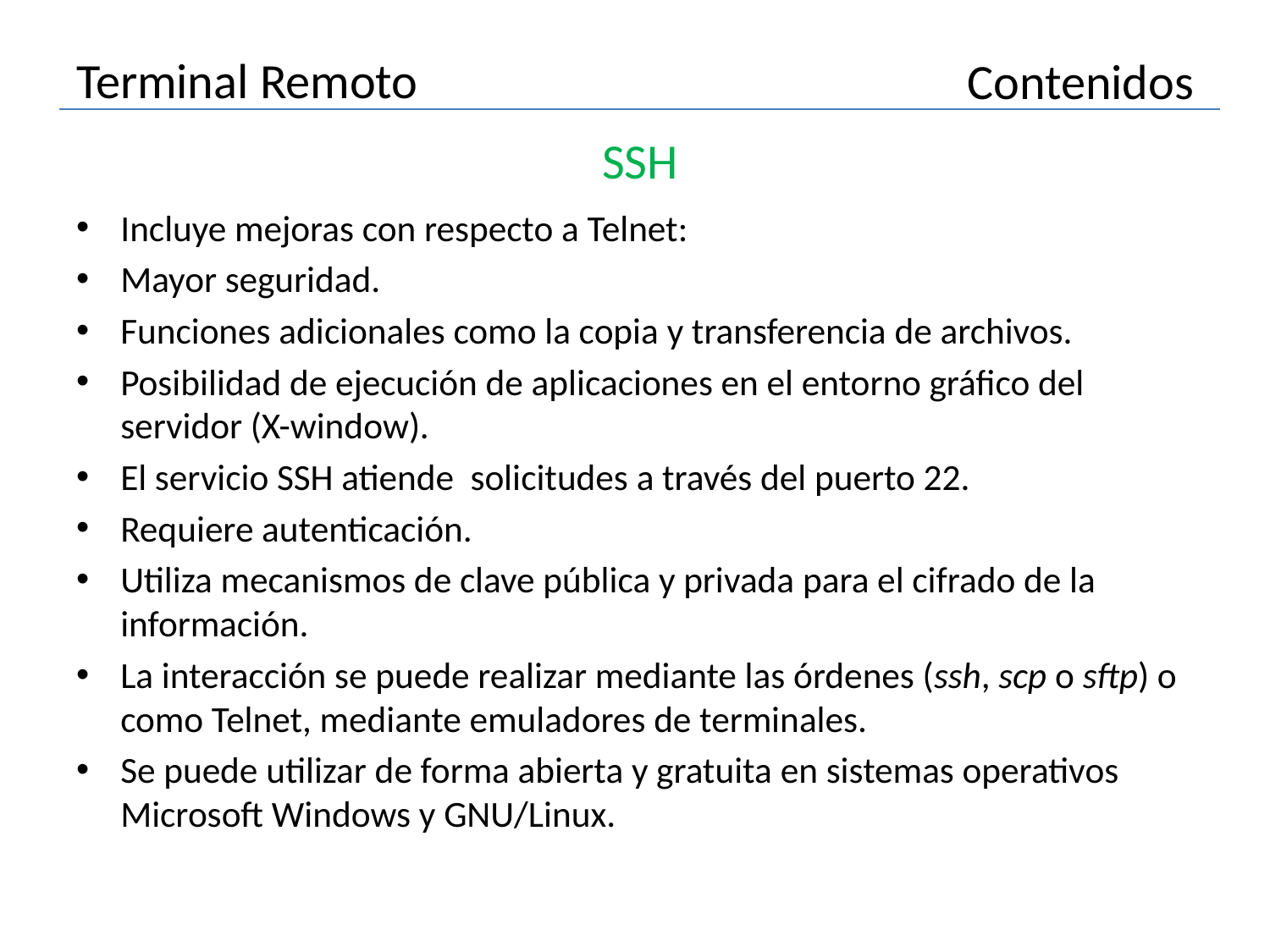

# Terminal Remoto
Contenidos
SSH
Incluye mejoras con respecto a Telnet:
Mayor seguridad.
Funciones adicionales como la copia y transferencia de archivos.
Posibilidad de ejecución de aplicaciones en el entorno gráfico del servidor (X-window).
El servicio SSH atiende  solicitudes a través del puerto 22.
Requiere autenticación.
Utiliza mecanismos de clave pública y privada para el cifrado de la información.
La interacción se puede realizar mediante las órdenes (ssh, scp o sftp) o como Telnet, mediante emuladores de terminales.
Se puede utilizar de forma abierta y gratuita en sistemas operativos Microsoft Windows y GNU/Linux.